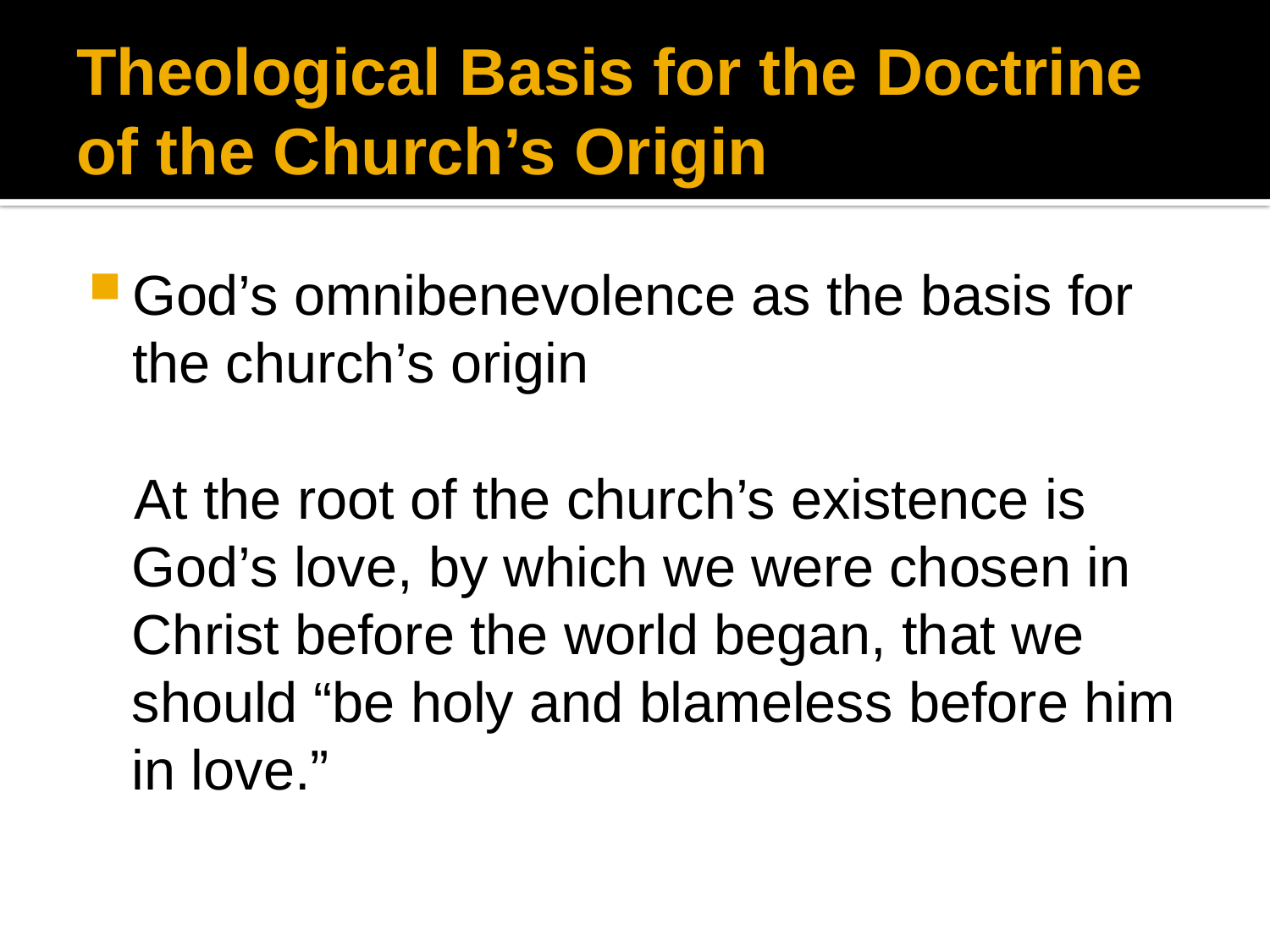

# Theological Basis for the Doctrine of the Church’s Origin
God’s omnibenevolence as the basis for the church’s origin

At the root of the church’s existence is God’s love, by which we were chosen in Christ before the world began, that we should “be holy and blameless before him in love.”